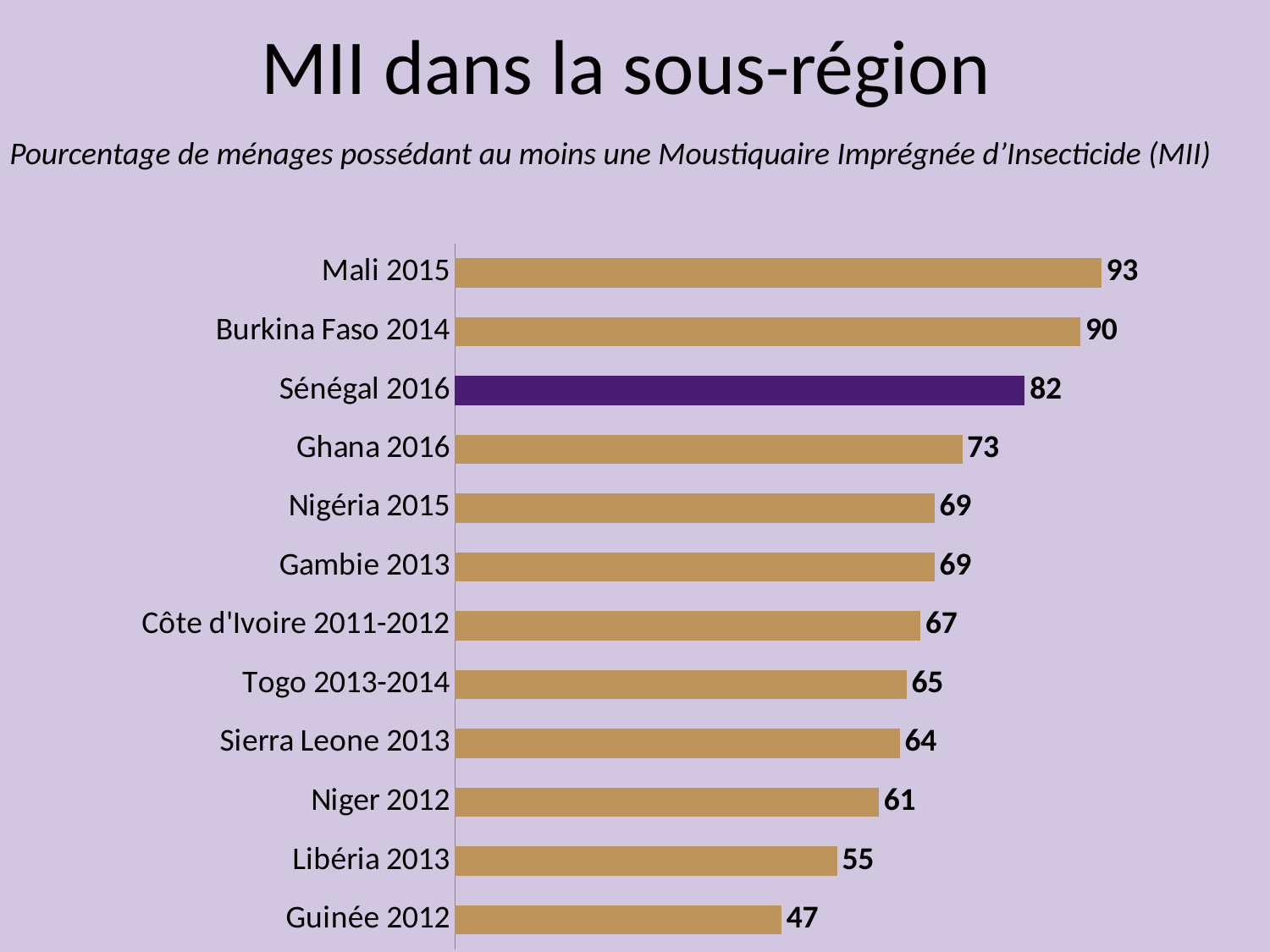

MII dans la sous-région
Pourcentage de ménages possédant au moins une Moustiquaire Imprégnée d’Insecticide (MII)

### Chart

| Category | Column1 |
|---|---|
| Guinée 2012 | 47.0 |
| Libéria 2013 | 55.0 |
| Niger 2012 | 61.0 |
| Sierra Leone 2013 | 64.0 |
| Togo 2013-2014 | 65.0 |
| Côte d'Ivoire 2011-2012 | 67.0 |
| Gambie 2013 | 69.0 |
| Nigéria 2015 | 69.0 |
| Ghana 2016 | 73.0 |
| Sénégal 2016 | 82.0 |
| Burkina Faso 2014 | 90.0 |
| Mali 2015 | 93.0 |